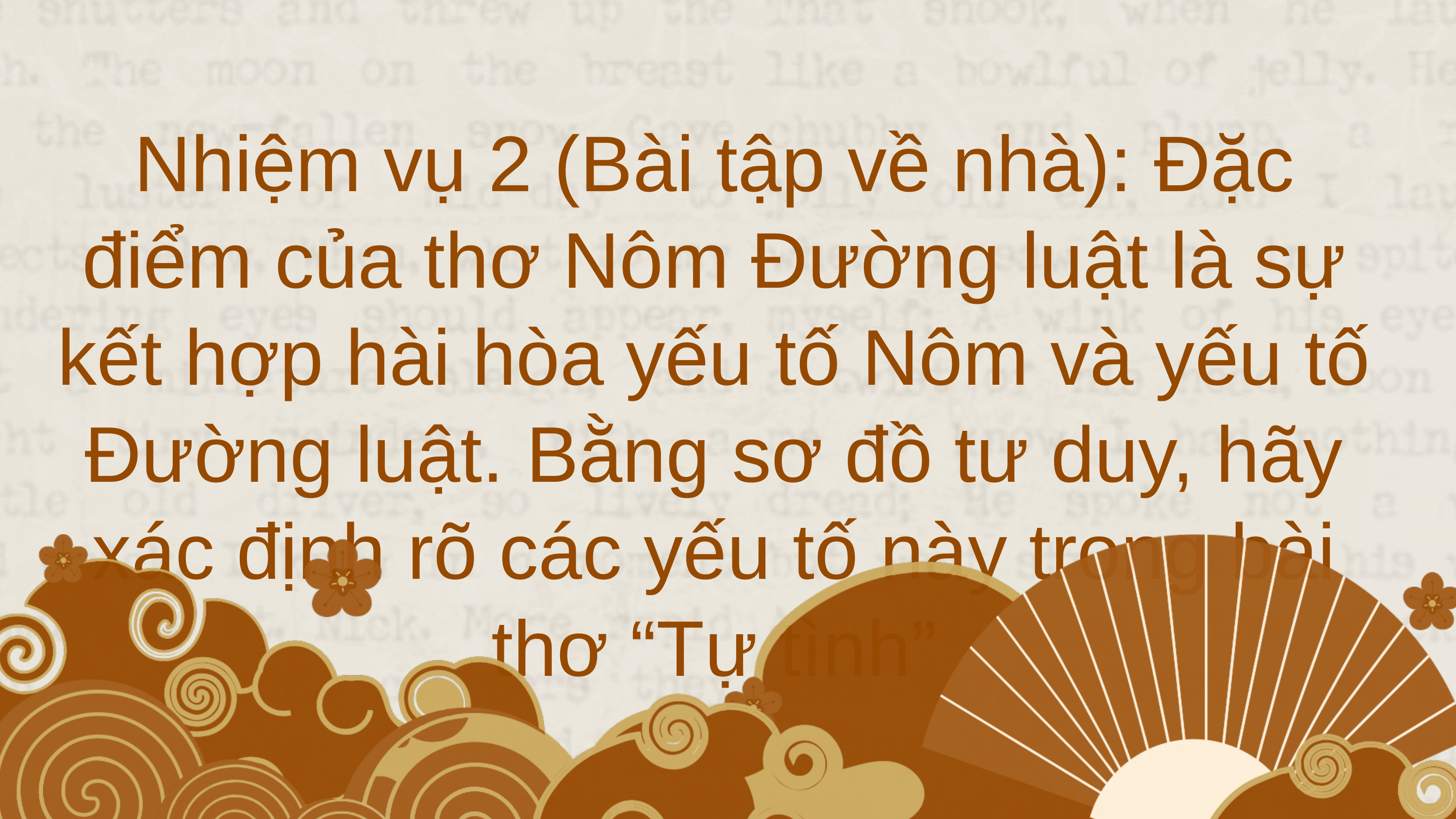

Nhiệm vụ 2 (Bài tập về nhà): Đặc điểm của thơ Nôm Đường luật là sự kết hợp hài hòa yếu tố Nôm và yếu tố Đường luật. Bằng sơ đồ tư duy, hãy xác định rõ các yếu tố này trong bài thơ “Tự tình”